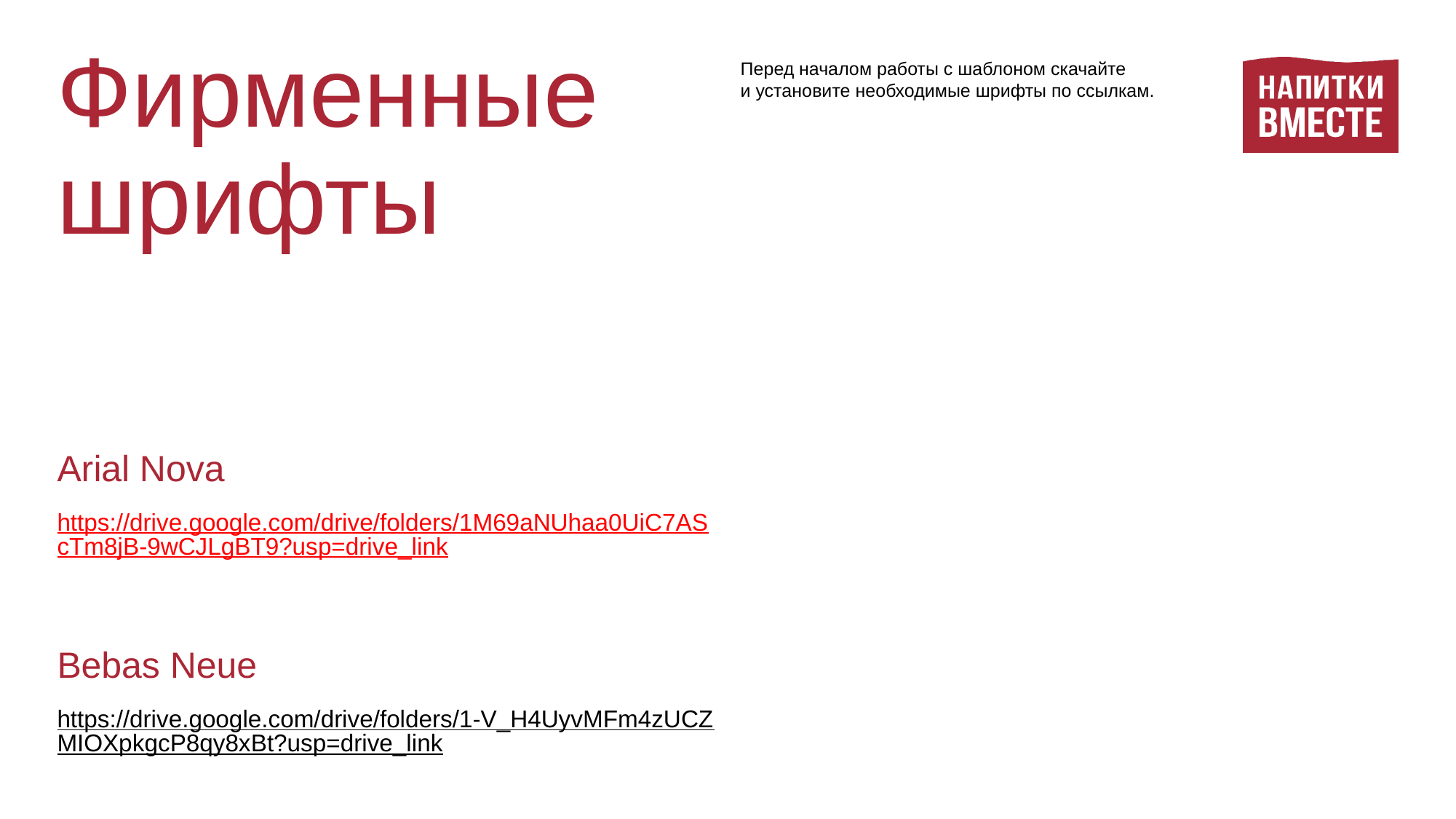

Фирменные
шрифты
Перед началом работы с шаблоном скачайте
и установите необходимые шрифты по ссылкам.
Arial Nova
https://drive.google.com/drive/folders/1M69aNUhaa0UiC7AScTm8jB-9wCJLgBT9?usp=drive_link
Bebas Neue
https://drive.google.com/drive/folders/1-V_H4UyvMFm4zUCZMIOXpkgcP8qy8xBt?usp=drive_link